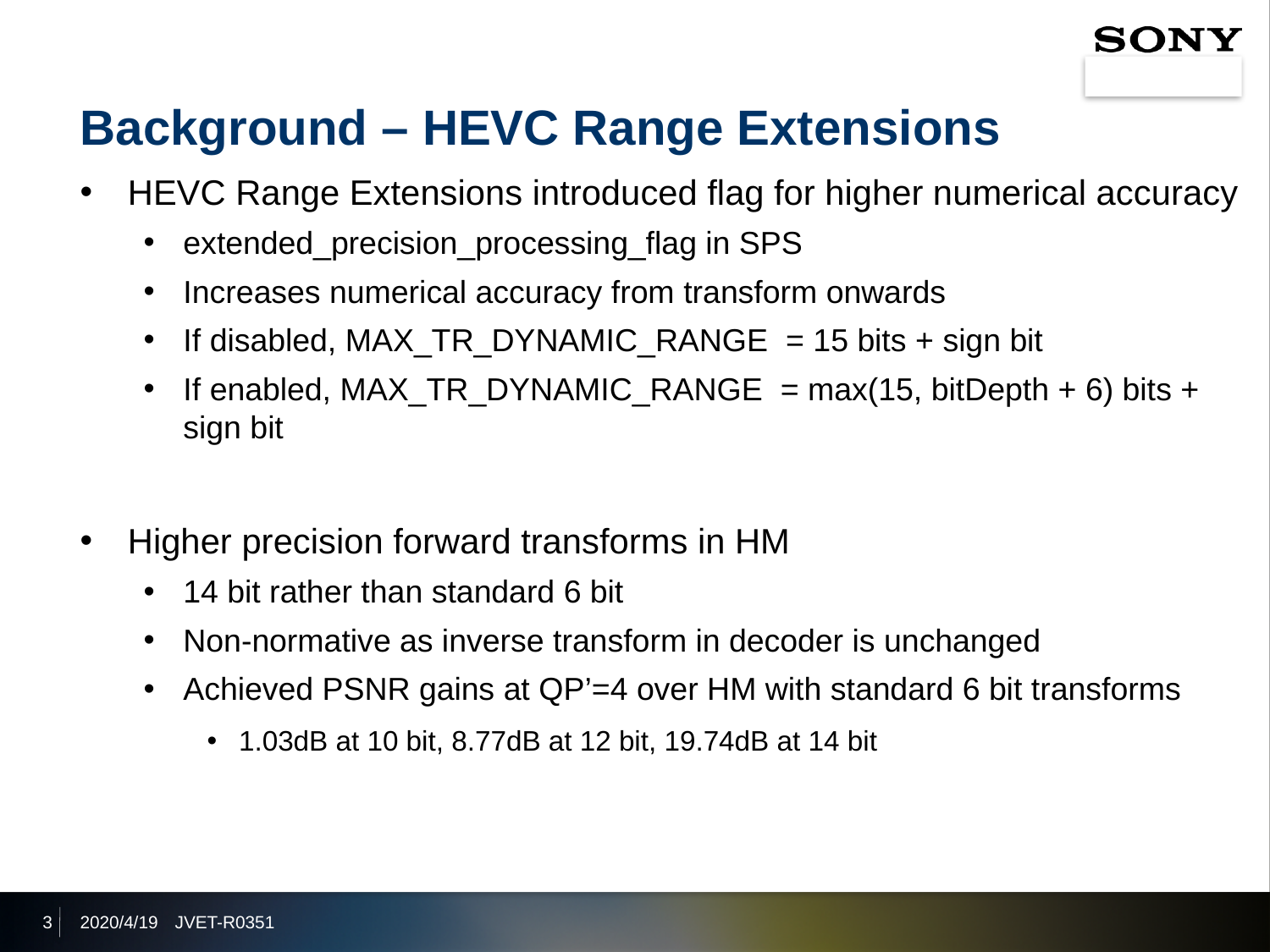

# Background – HEVC Range Extensions
HEVC Range Extensions introduced flag for higher numerical accuracy
extended_precision_processing_flag in SPS
Increases numerical accuracy from transform onwards
If disabled, MAX_TR_DYNAMIC_RANGE  = 15 bits + sign bit
If enabled, MAX_TR_DYNAMIC_RANGE  = max(15, bitDepth + 6) bits + sign bit

Higher precision forward transforms in HM
14 bit rather than standard 6 bit
Non-normative as inverse transform in decoder is unchanged
Achieved PSNR gains at QP’=4 over HM with standard 6 bit transforms
1.03dB at 10 bit, 8.77dB at 12 bit, 19.74dB at 14 bit

3
2020/4/19
JVET-R0351